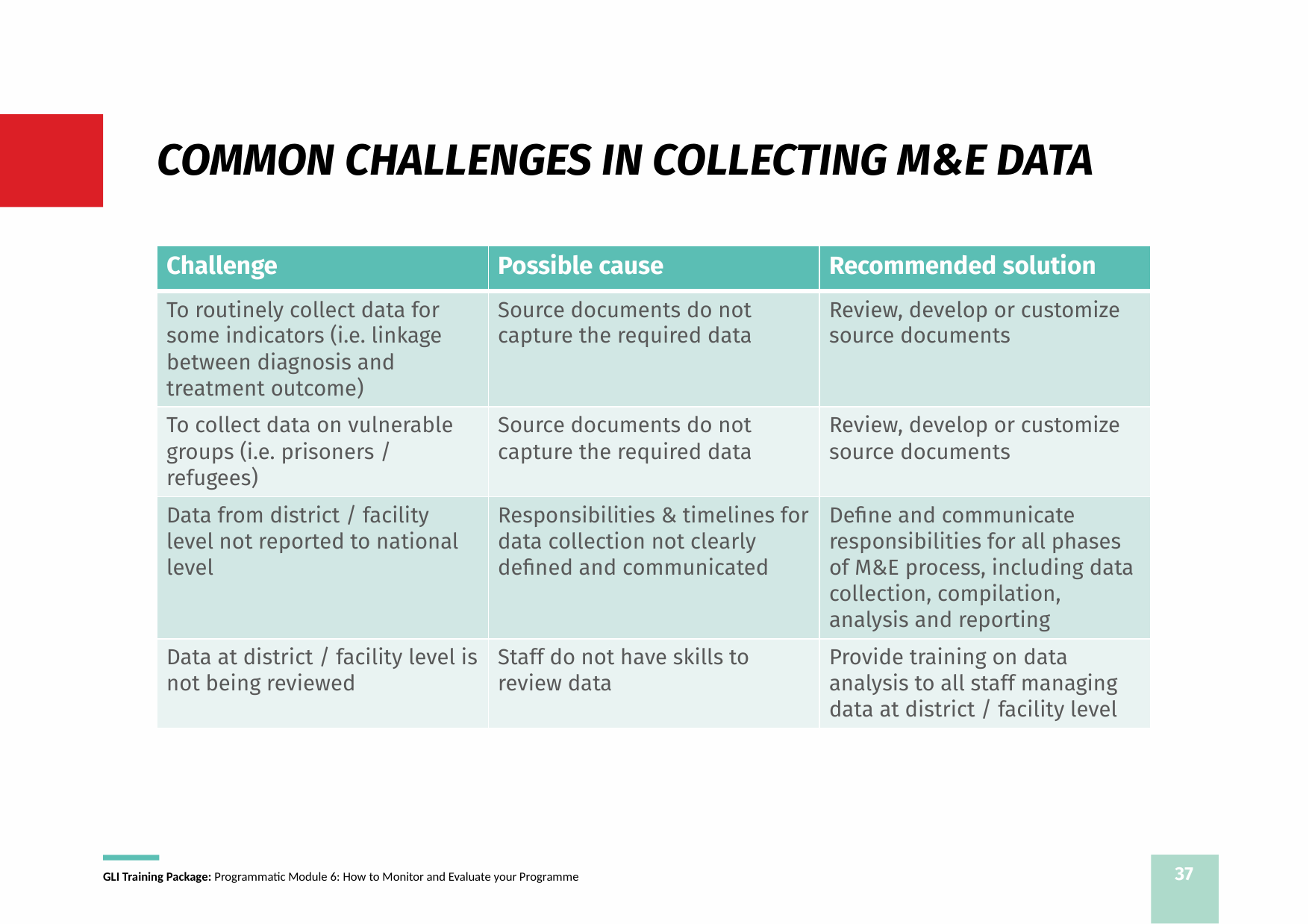

# COMMON CHALLENGES IN COLLECTING M&E DATA
| Challenge | Possible cause | Recommended solution |
| --- | --- | --- |
| To routinely collect data for some indicators (i.e. linkage between diagnosis and treatment outcome) | Source documents do not capture the required data | Review, develop or customize source documents |
| To collect data on vulnerable groups (i.e. prisoners / refugees) | Source documents do not capture the required data | Review, develop or customize source documents |
| Data from district / facility level not reported to national level | Responsibilities & timelines for data collection not clearly defined and communicated | Define and communicate responsibilities for all phases of M&E process, including data collection, compilation, analysis and reporting |
| Data at district / facility level is not being reviewed | Staff do not have skills to review data | Provide training on data analysis to all staff managing data at district / facility level |